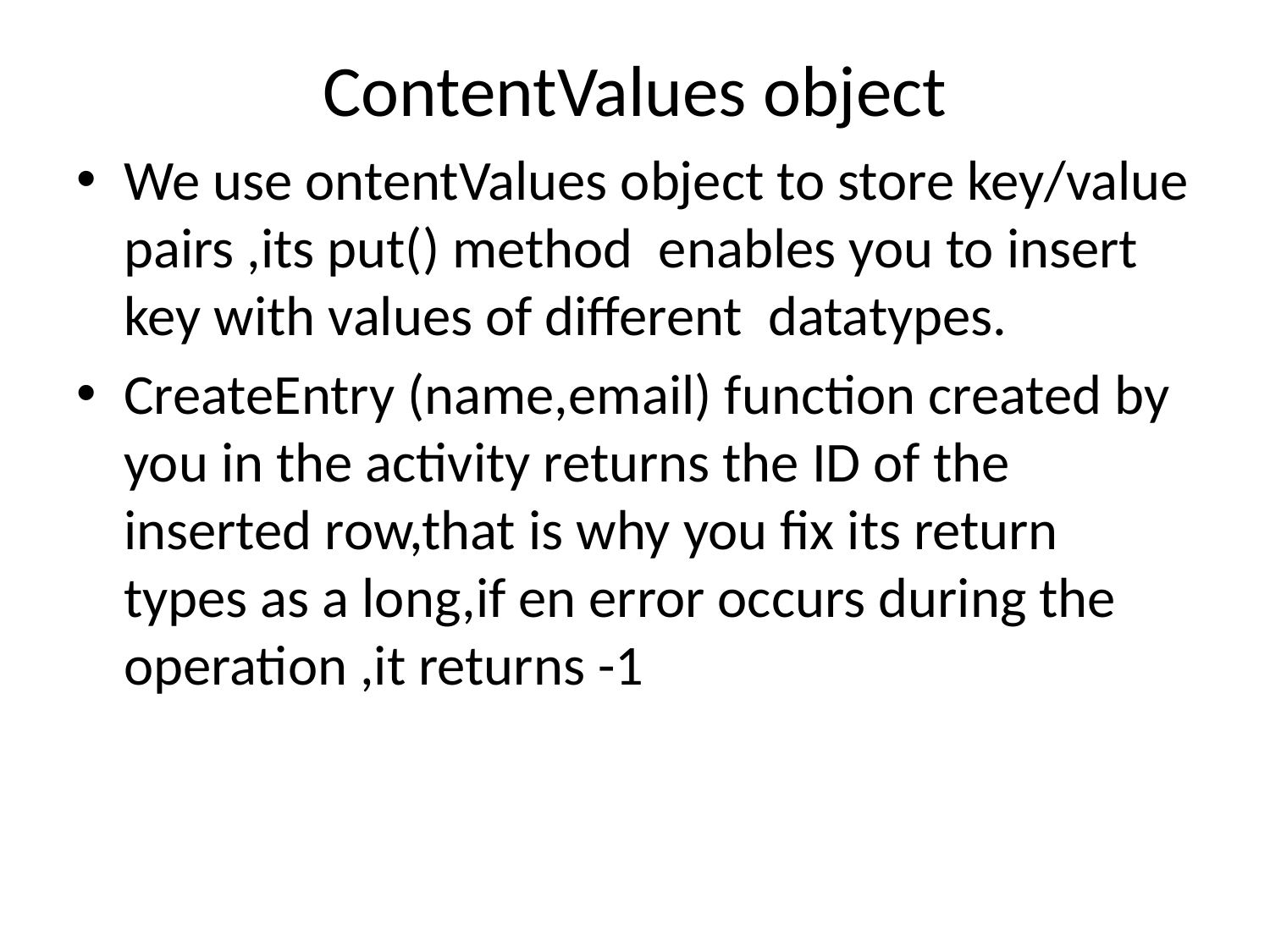

# ContentValues object
We use ontentValues object to store key/value pairs ,its put() method  enables you to insert key with values of different  datatypes.
CreateEntry (name,email) function created by you in the activity returns the ID of the inserted row,that is why you fix its return types as a long,if en error occurs during the operation ,it returns -1